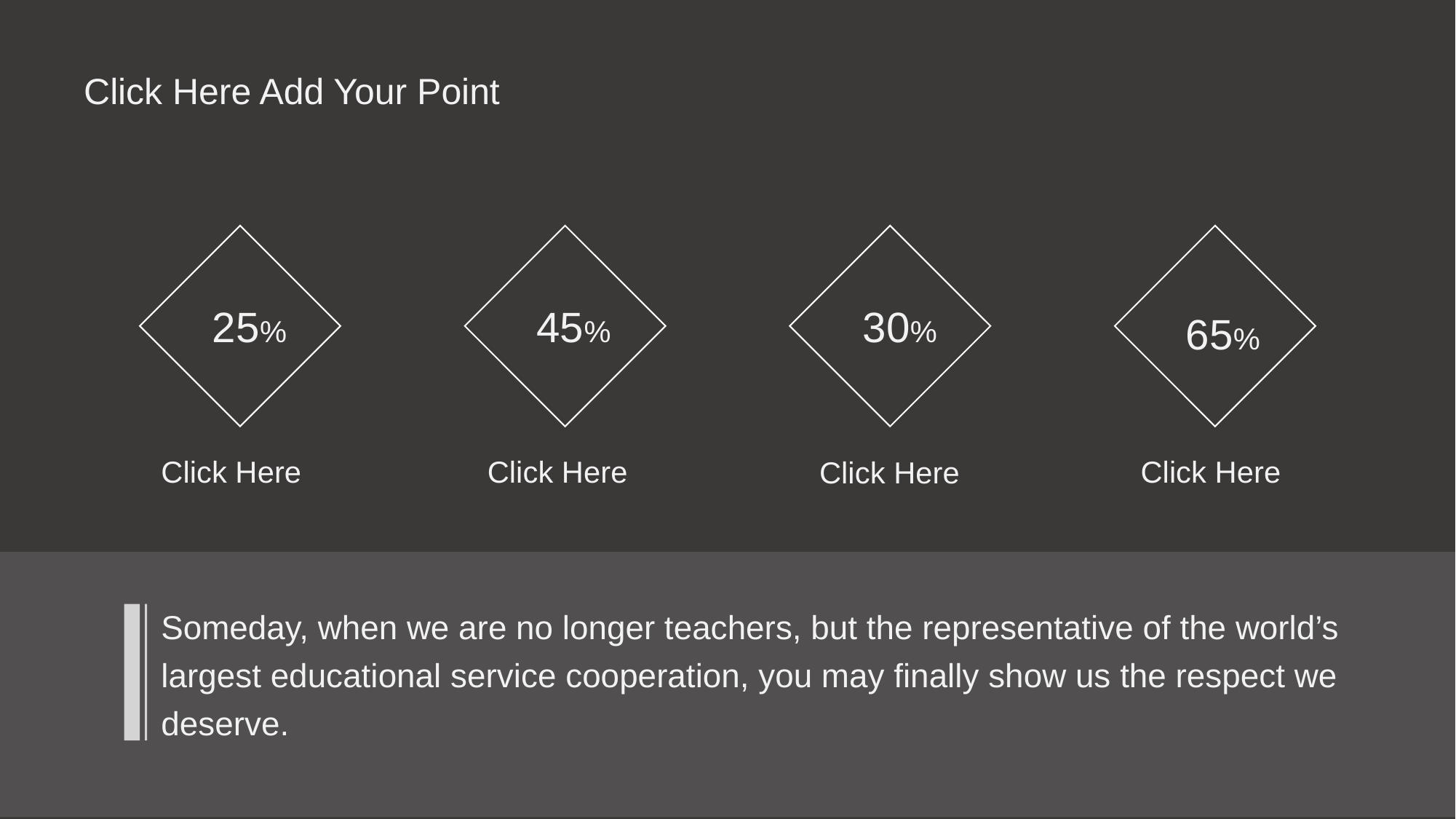

Click Here Add Your Point

25%
45%
30%
65%
Click Here
Click Here
Click Here
Click Here

Someday, when we are no longer teachers, but the representative of the world’s largest educational service cooperation, you may finally show us the respect we deserve.